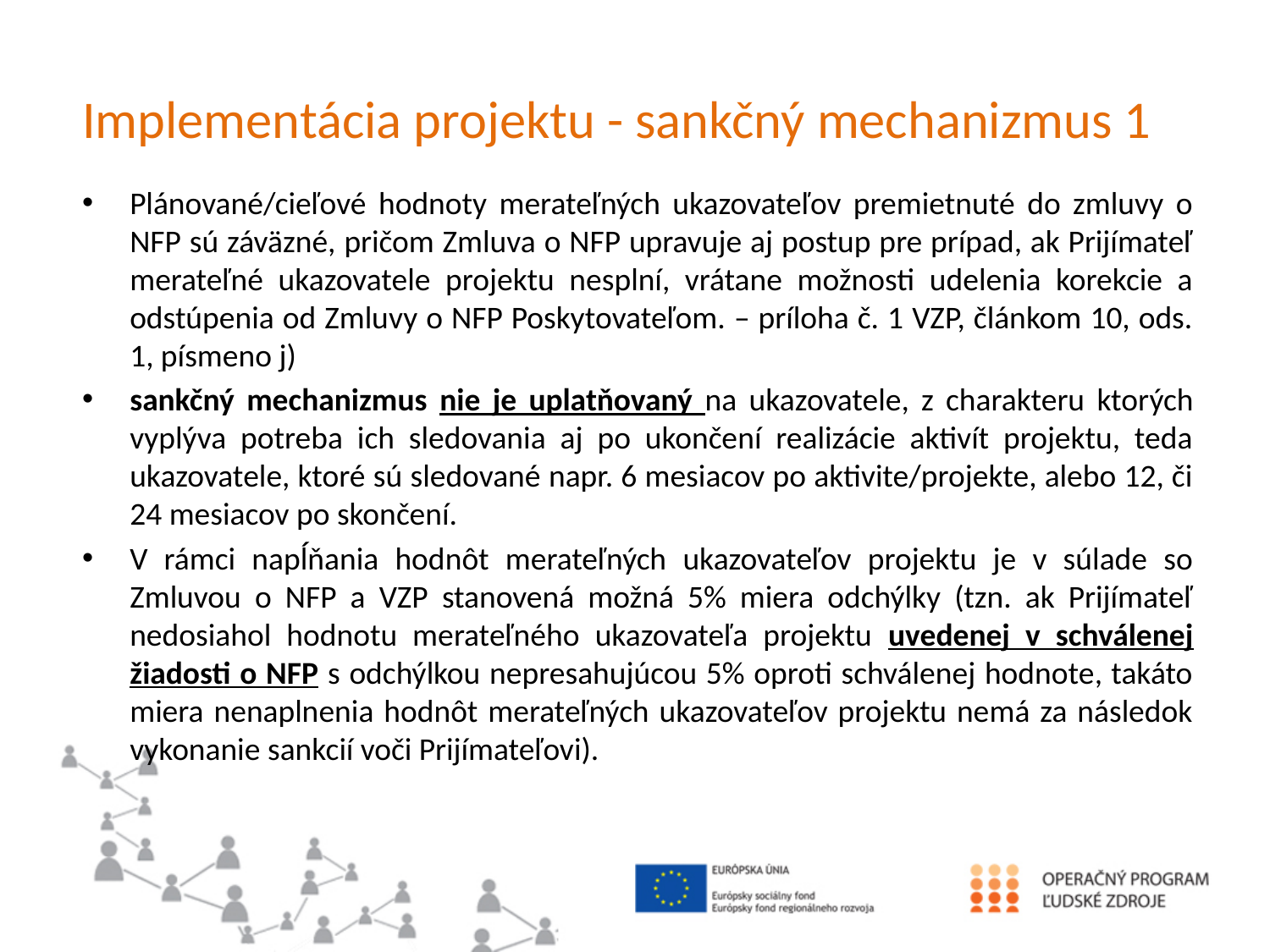

# Implementácia projektu - sankčný mechanizmus 1
Plánované/cieľové hodnoty merateľných ukazovateľov premietnuté do zmluvy o NFP sú záväzné, pričom Zmluva o NFP upravuje aj postup pre prípad, ak Prijímateľ merateľné ukazovatele projektu nesplní, vrátane možnosti udelenia korekcie a odstúpenia od Zmluvy o NFP Poskytovateľom. – príloha č. 1 VZP, článkom 10, ods. 1, písmeno j)
sankčný mechanizmus nie je uplatňovaný na ukazovatele, z charakteru ktorých vyplýva potreba ich sledovania aj po ukončení realizácie aktivít projektu, teda ukazovatele, ktoré sú sledované napr. 6 mesiacov po aktivite/projekte, alebo 12, či 24 mesiacov po skončení.
V rámci napĺňania hodnôt merateľných ukazovateľov projektu je v súlade so Zmluvou o NFP a VZP stanovená možná 5% miera odchýlky (tzn. ak Prijímateľ nedosiahol hodnotu merateľného ukazovateľa projektu uvedenej v schválenej žiadosti o NFP s odchýlkou nepresahujúcou 5% oproti schválenej hodnote, takáto miera nenaplnenia hodnôt merateľných ukazovateľov projektu nemá za následok vykonanie sankcií voči Prijímateľovi).